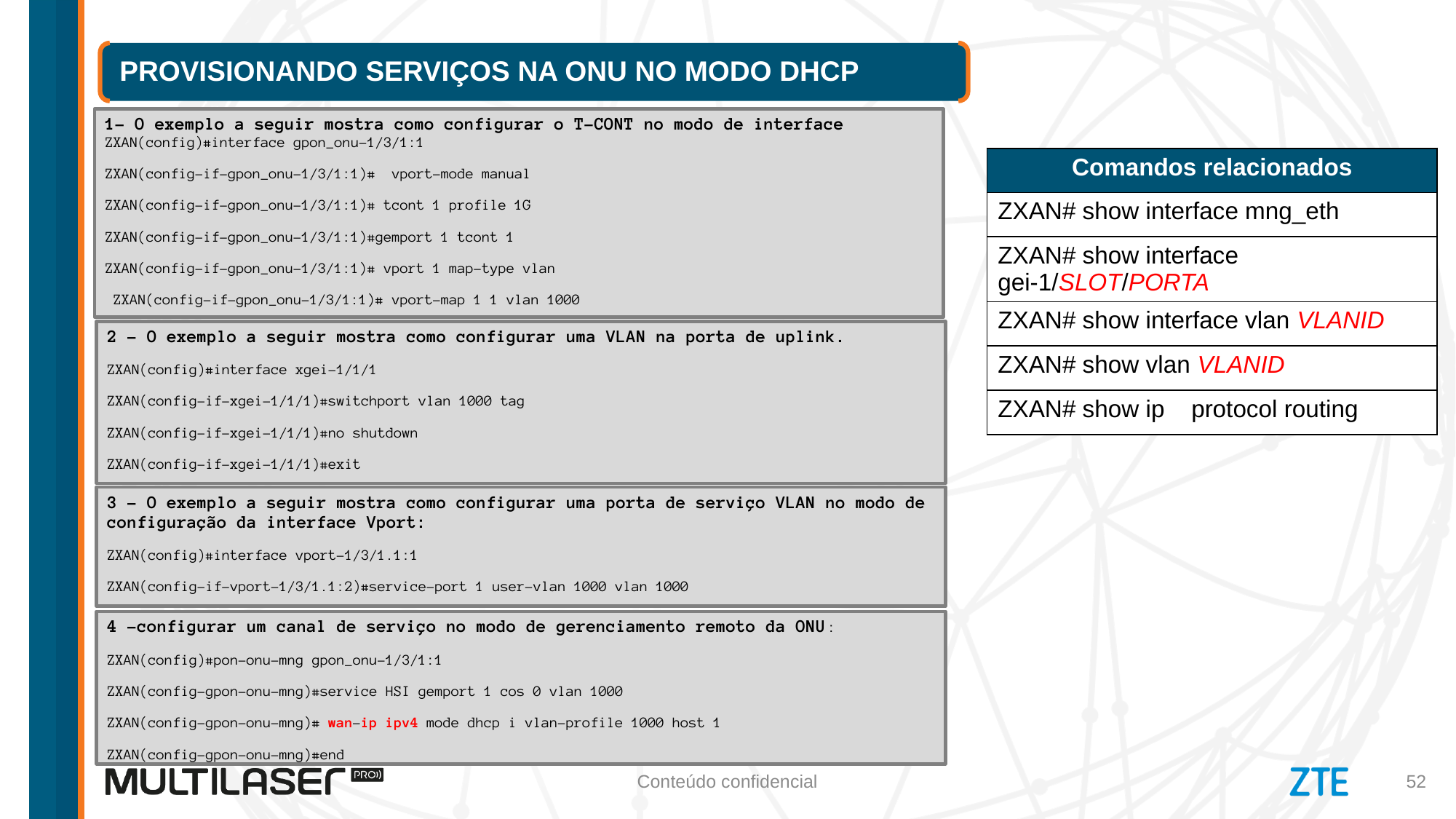

# Provisionando serviços na onu no modo dhcp
1- O exemplo a seguir mostra como configurar o T-CONT no modo de interface ZXAN(config)#interface gpon_onu-1/3/1:1
ZXAN(config-if-gpon_onu-1/3/1:1)#  vport-mode manual
ZXAN(config-if-gpon_onu-1/3/1:1)# tcont 1 profile 1G
ZXAN(config-if-gpon_onu-1/3/1:1)#gemport 1 tcont 1
ZXAN(config-if-gpon_onu-1/3/1:1)# vport 1 map-type vlan
 ZXAN(config-if-gpon_onu-1/3/1:1)# vport-map 1 1 vlan 1000

| Comandos relacionados |
| --- |
| ZXAN# show interface mng\_eth |
| ZXAN# show interface gei-1/SLOT/PORTA |
| ZXAN# show interface vlan VLANID |
| ZXAN# show vlan VLANID |
| ZXAN# show ip protocol routing |
2 - O exemplo a seguir mostra como configurar uma VLAN na porta de uplink.
ZXAN(config)#interface xgei-1/1/1
ZXAN(config-if-xgei-1/1/1)#switchport vlan 1000 tag
ZXAN(config-if-xgei-1/1/1)#no shutdown
ZXAN(config-if-xgei-1/1/1)#exit

3 - O exemplo a seguir mostra como configurar uma porta de serviço VLAN no modo de configuração da interface Vport:
ZXAN(config)#interface vport-1/3/1.1:1
ZXAN(config-if-vport-1/3/1.1:2)#service-port 1 user-vlan 1000 vlan 1000

4 -configurar um canal de serviço no modo de gerenciamento remoto da ONU:
ZXAN(config)#pon-onu-mng gpon_onu-1/3/1:1
ZXAN(config-gpon-onu-mng)#service HSI gemport 1 cos 0 vlan 1000
ZXAN(config-gpon-onu-mng)# wan-ip ipv4 mode dhcp i vlan-profile 1000 host 1
ZXAN(config-gpon-onu-mng)#end

Conteúdo confidencial
52